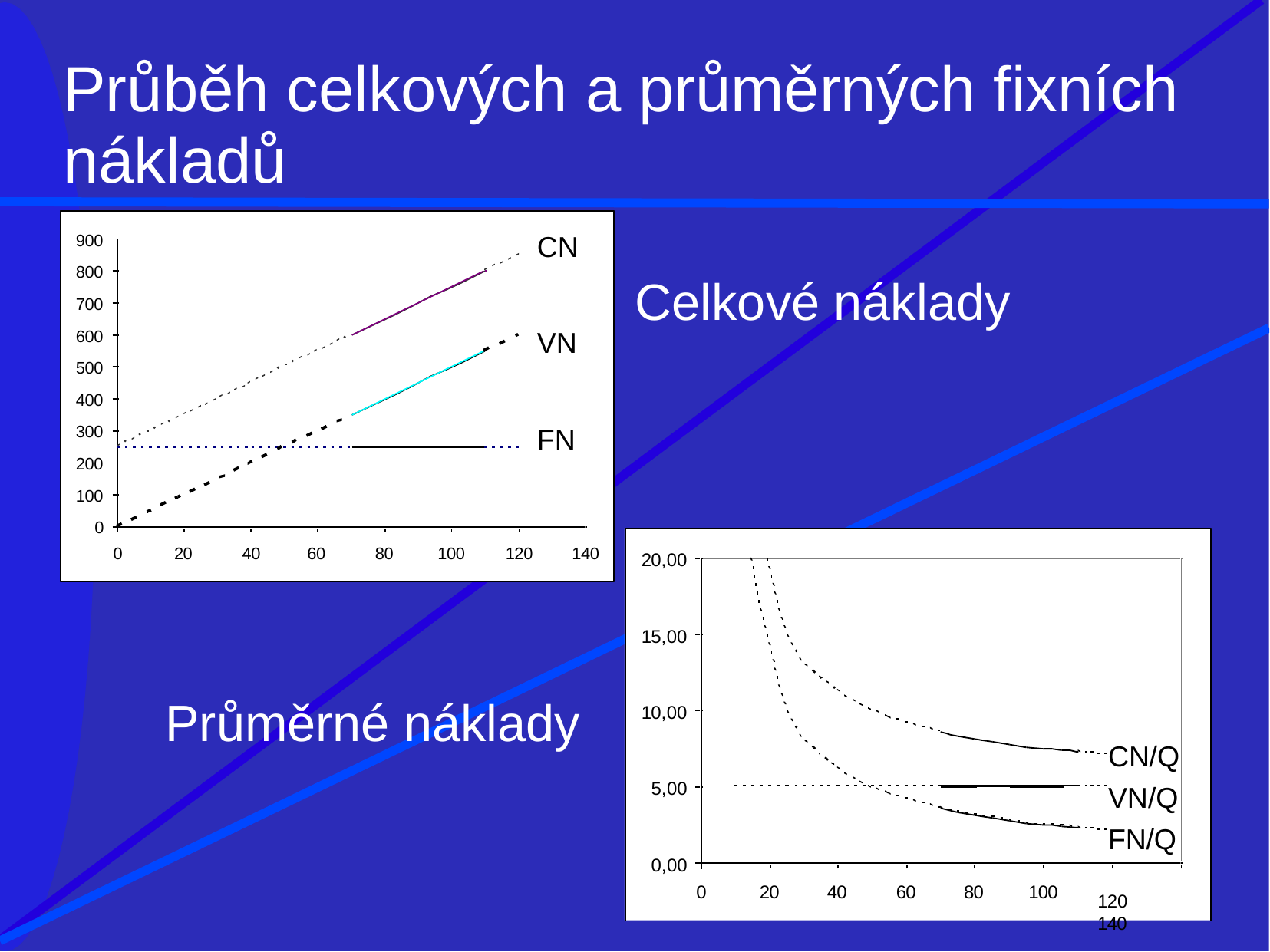

# Průběh celkových a průměrných fixních nákladů

CN
900
800
700
600
500
400
300
200
100
0

Celkové náklady

VN

FN

0
20
40
60
80
100
120
140
20,00

15,00

Průměrné náklady

10,00

CN/Q VN/Q FN/Q

120	140

5,00

0,00

0
20
40
60
80
100